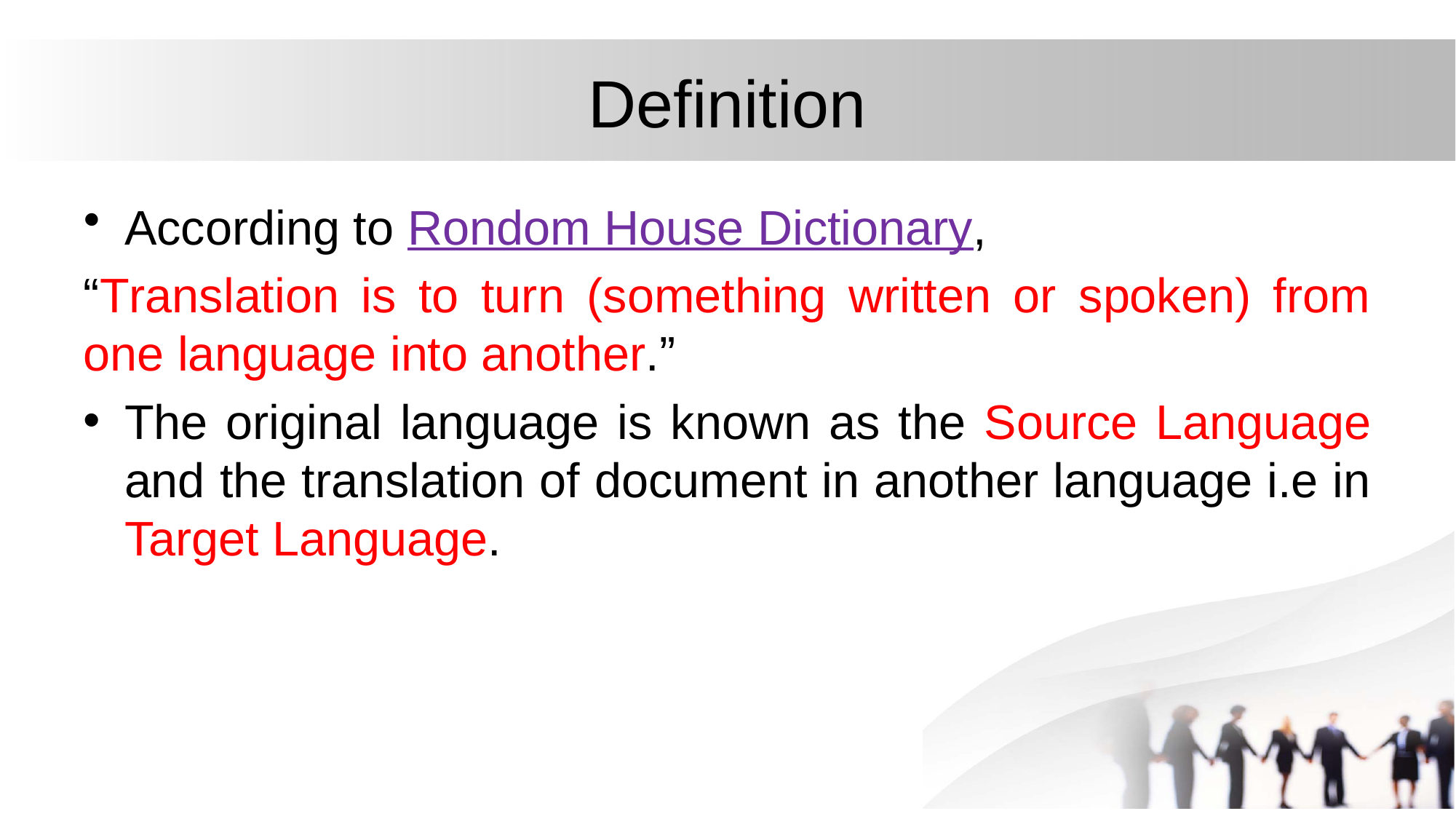

# Definition
According to Rondom House Dictionary,
“Translation is to turn (something written or spoken) from one language into another.”
The original language is known as the Source Language and the translation of document in another language i.e in Target Language.